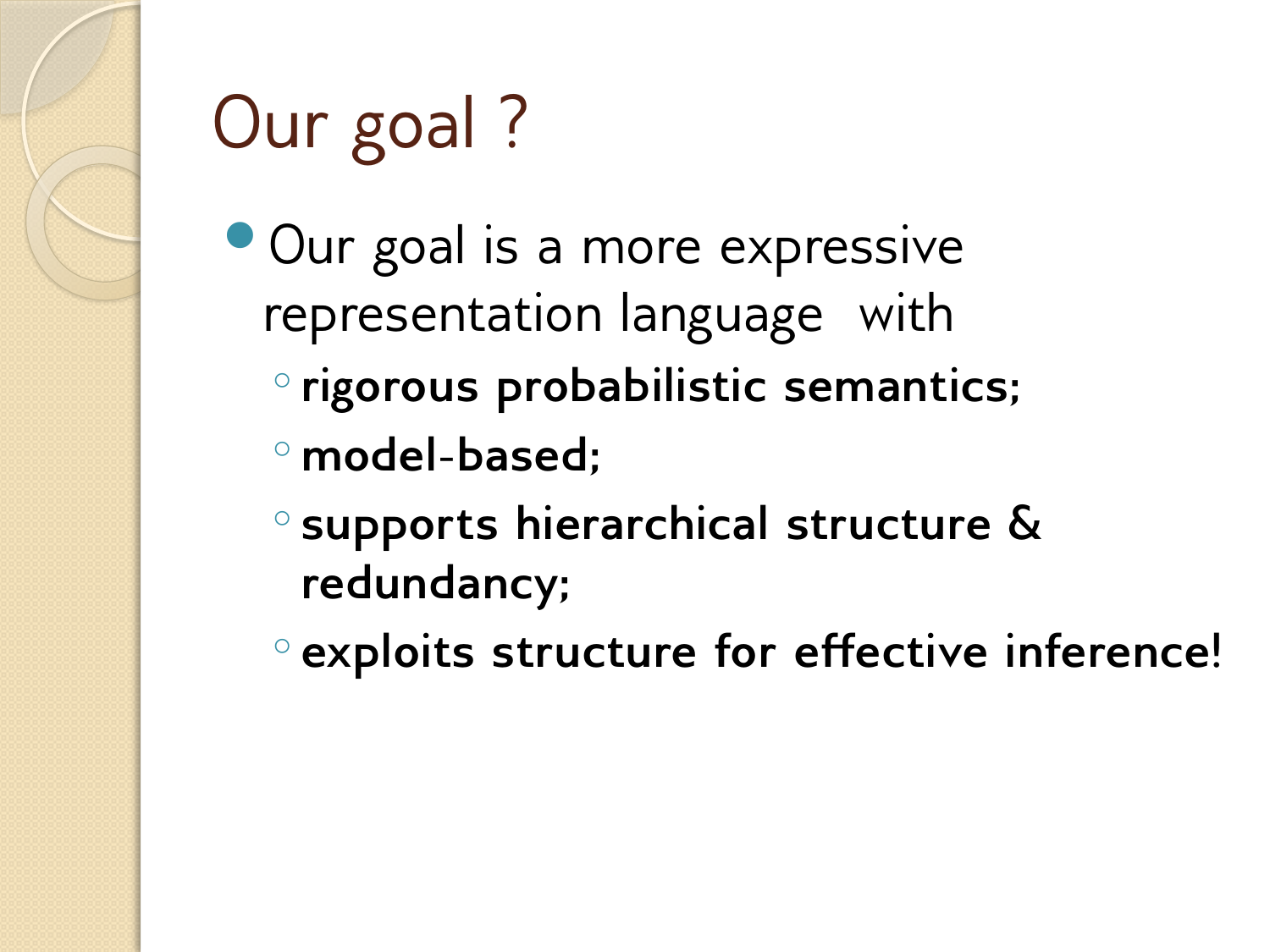

# Our goal ?
Our goal is a more expressive representation language  with
rigorous probabilistic semantics;
model-based;
supports hierarchical structure & redundancy;
exploits structure for effective inference!